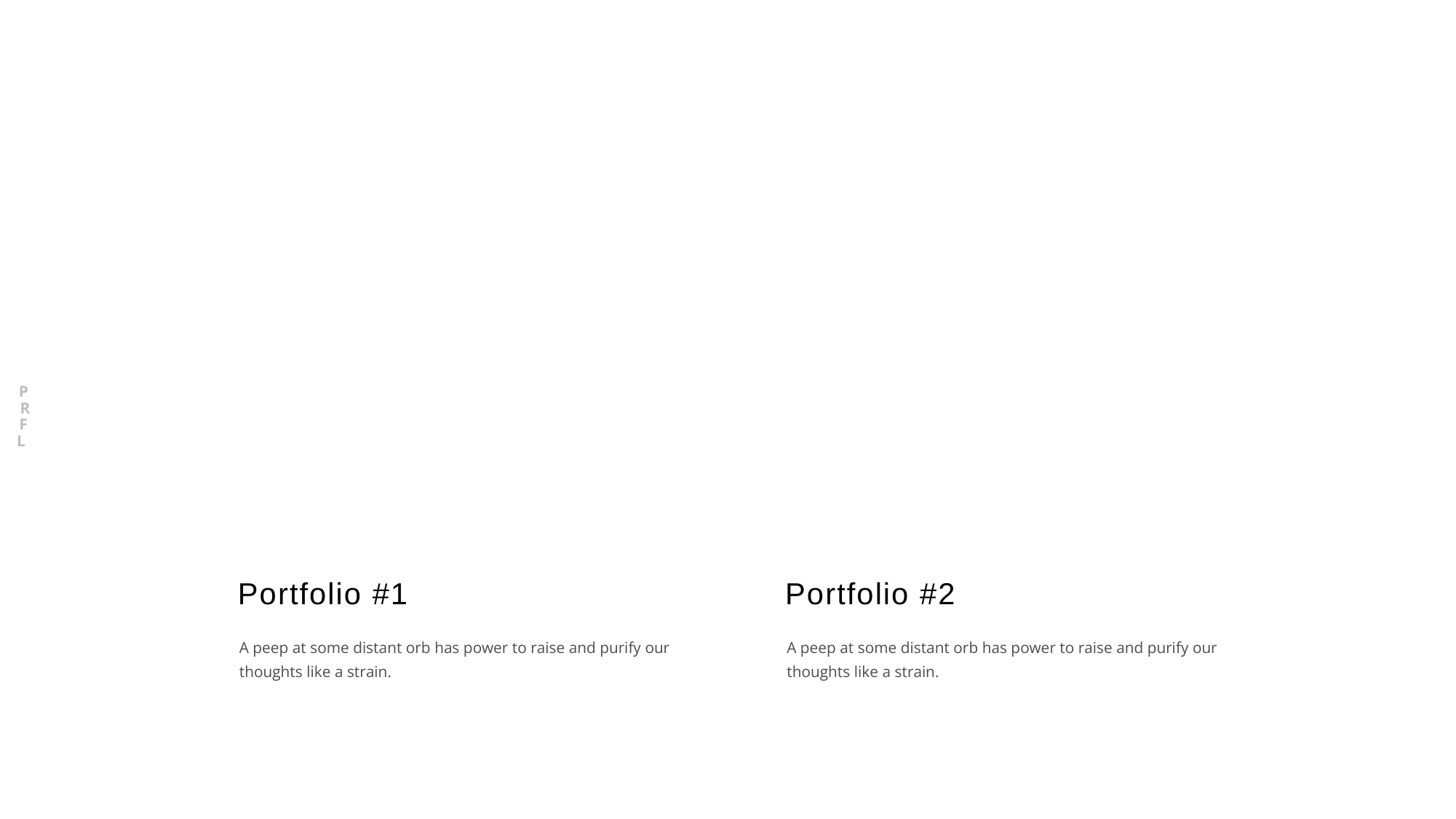

PORTFOLIO
Portfolio #1
Portfolio #2
A peep at some distant orb has power to raise and purify our thoughts like a strain.
A peep at some distant orb has power to raise and purify our thoughts like a strain.